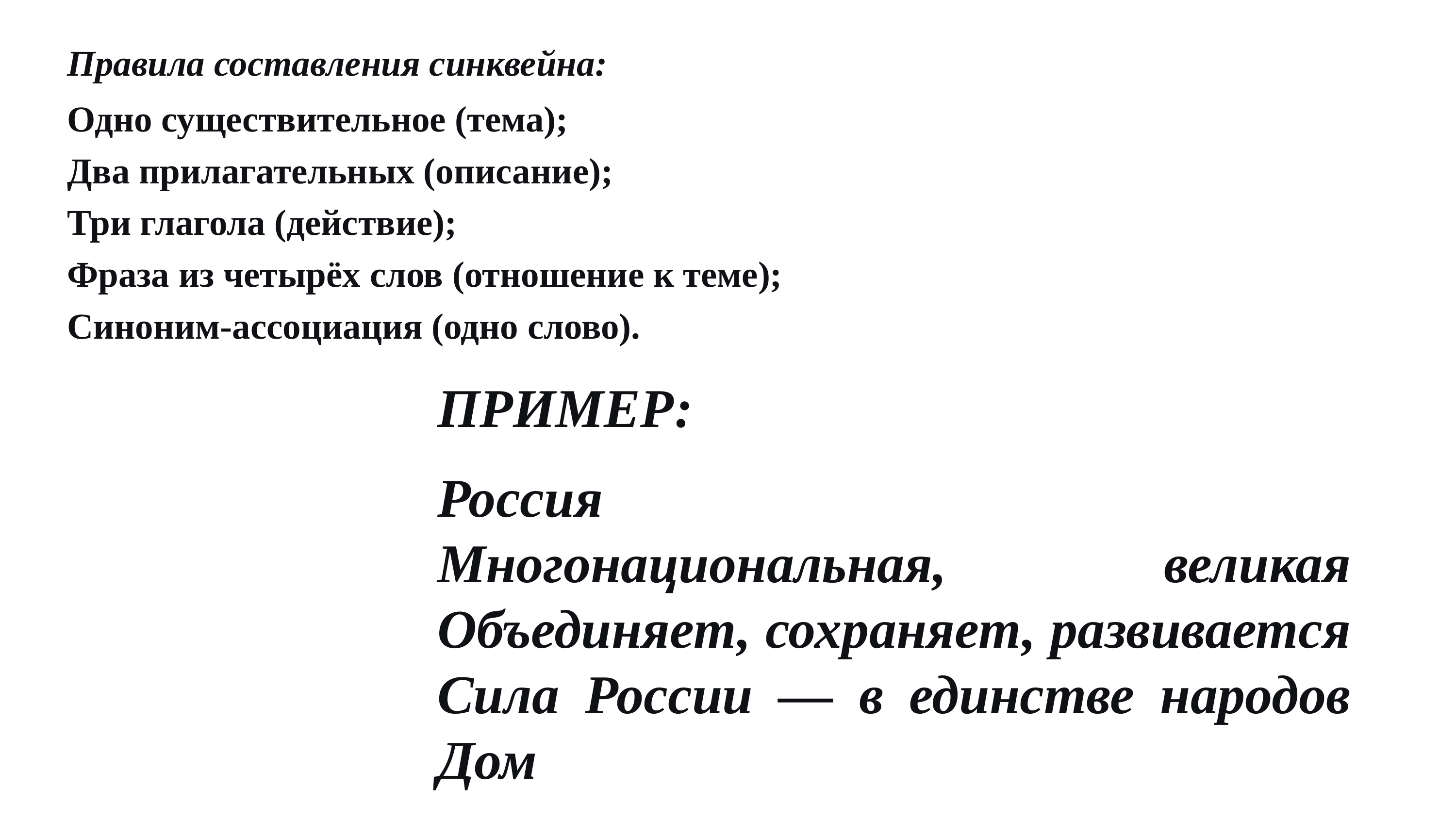

Правила составления синквейна:
Одно существительное (тема);
Два прилагательных (описание);
Три глагола (действие);
Фраза из четырёх слов (отношение к теме);
Синоним-ассоциация (одно слово).

ПРИМЕР:
Россия
Многонациональная, великая
Объединяет, сохраняет, развивается
Сила России — в единстве народов
Дом